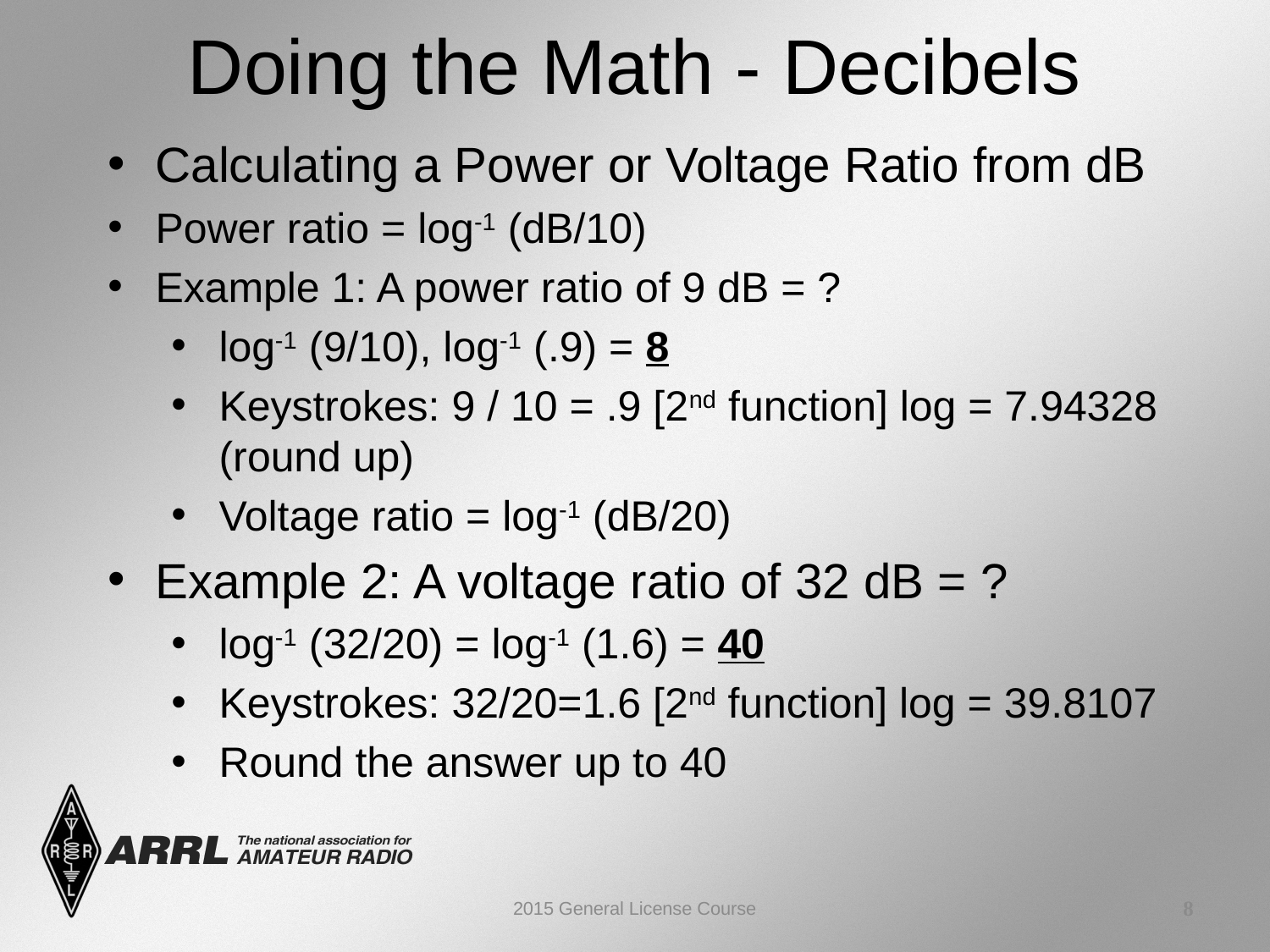

Doing the Math - Decibels
Calculating a Power or Voltage Ratio from dB
Power ratio = log-1 (dB/10)
Example 1: A power ratio of 9 dB = ?
log-1 (9/10), log-1 (.9) = 8
Keystrokes: 9 / 10 = .9 [2nd function] log = 7.94328 (round up)
Voltage ratio = log-1 (dB/20)
Example 2: A voltage ratio of 32 dB = ?
log-1 (32/20) = log-1 (1.6) = 40
Keystrokes: 32/20=1.6 [2nd function] log = 39.8107
Round the answer up to 40

2015 General License Course
8